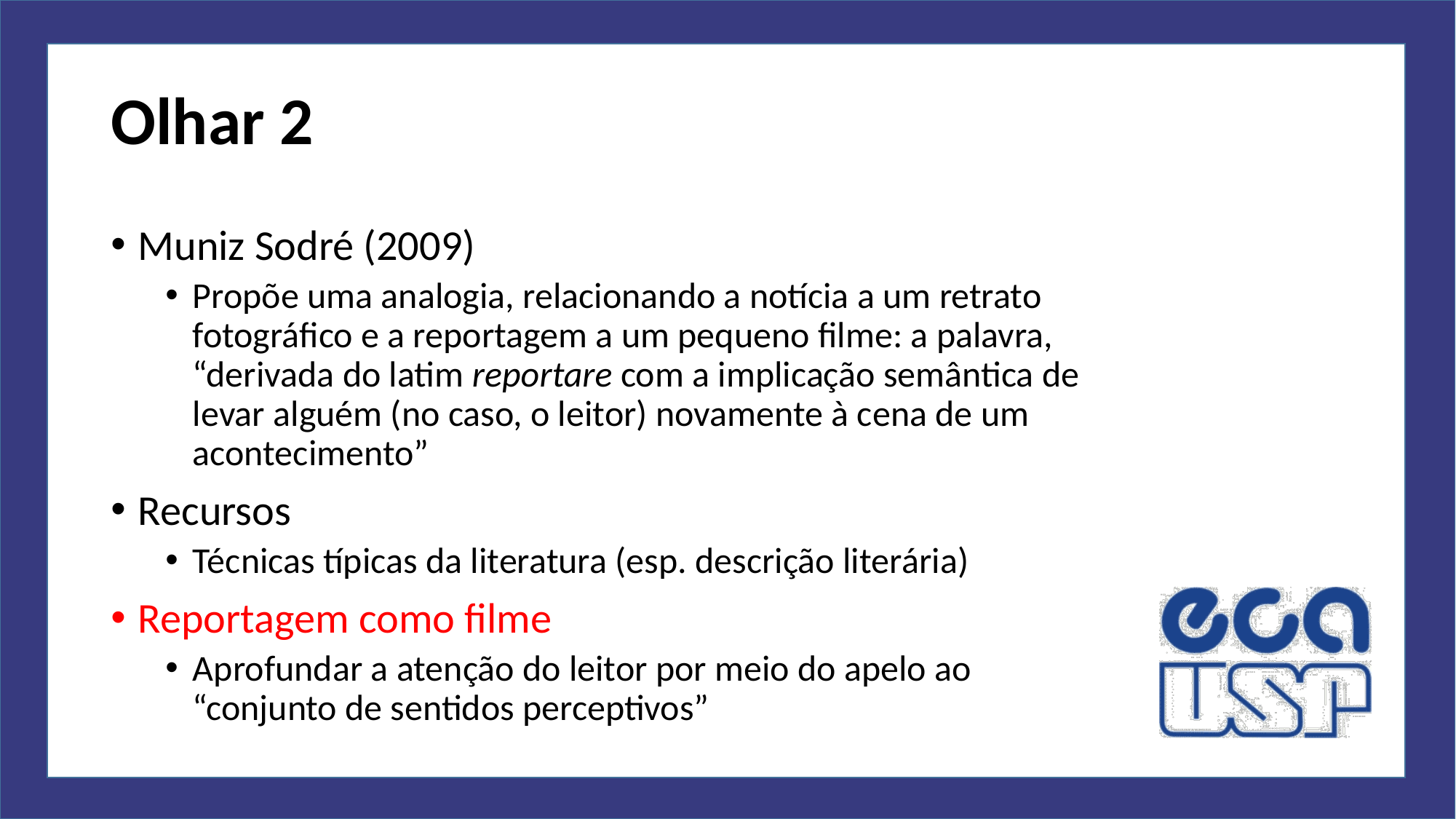

# Olhar 2
Muniz Sodré (2009)
Propõe uma analogia, relacionando a notícia a um retrato fotográfico e a reportagem a um pequeno filme: a palavra, “derivada do latim reportare com a implicação semântica de levar alguém (no caso, o leitor) novamente à cena de um acontecimento”
Recursos
Técnicas típicas da literatura (esp. descrição literária)
Reportagem como filme
Aprofundar a atenção do leitor por meio do apelo ao “conjunto de sentidos perceptivos”